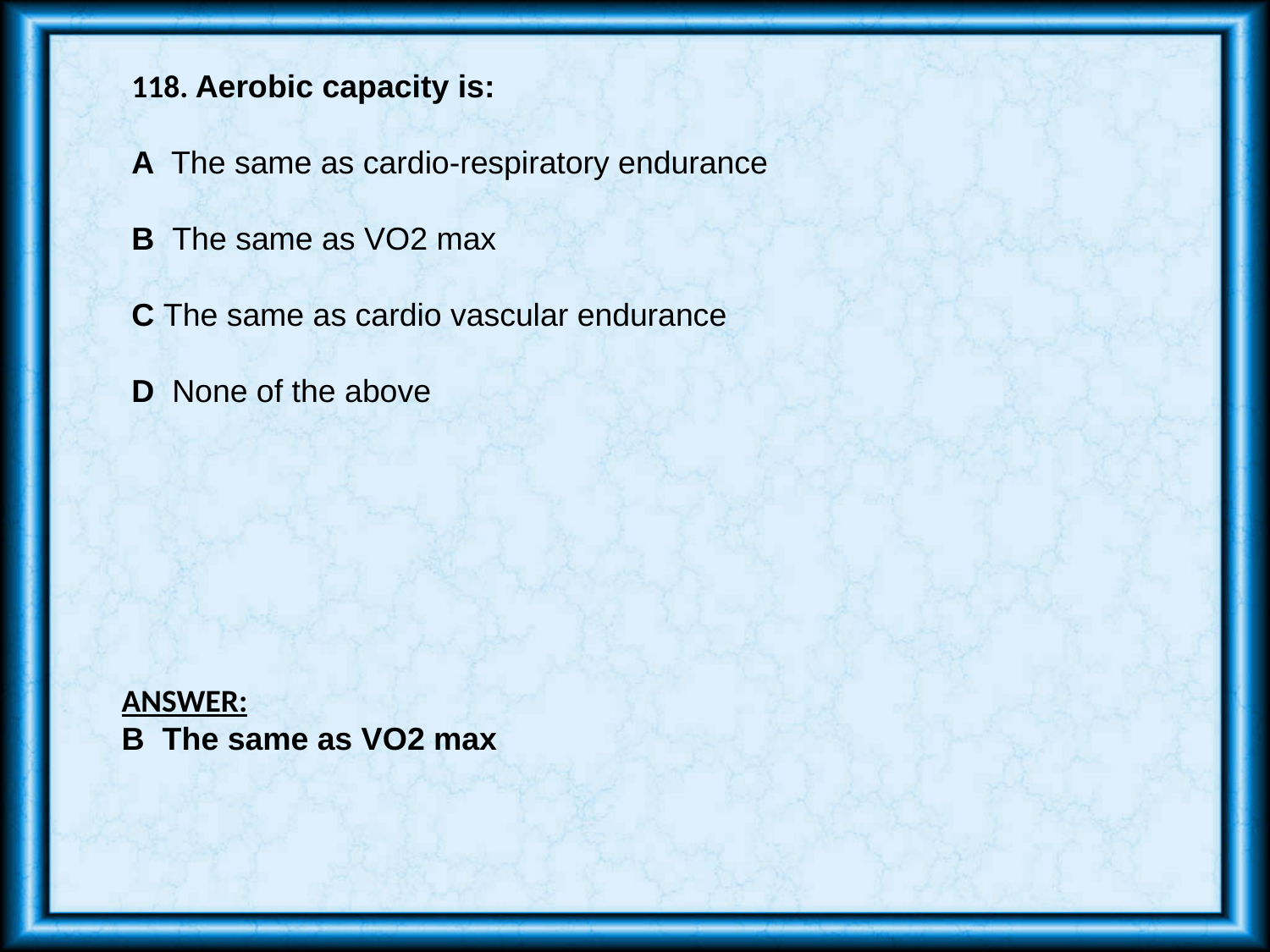

118. Aerobic capacity is:

A  The same as cardio-respiratory endurance

B  The same as VO2 max

C The same as cardio vascular endurance

D  None of the above

ANSWER:
B  The same as VO2 max